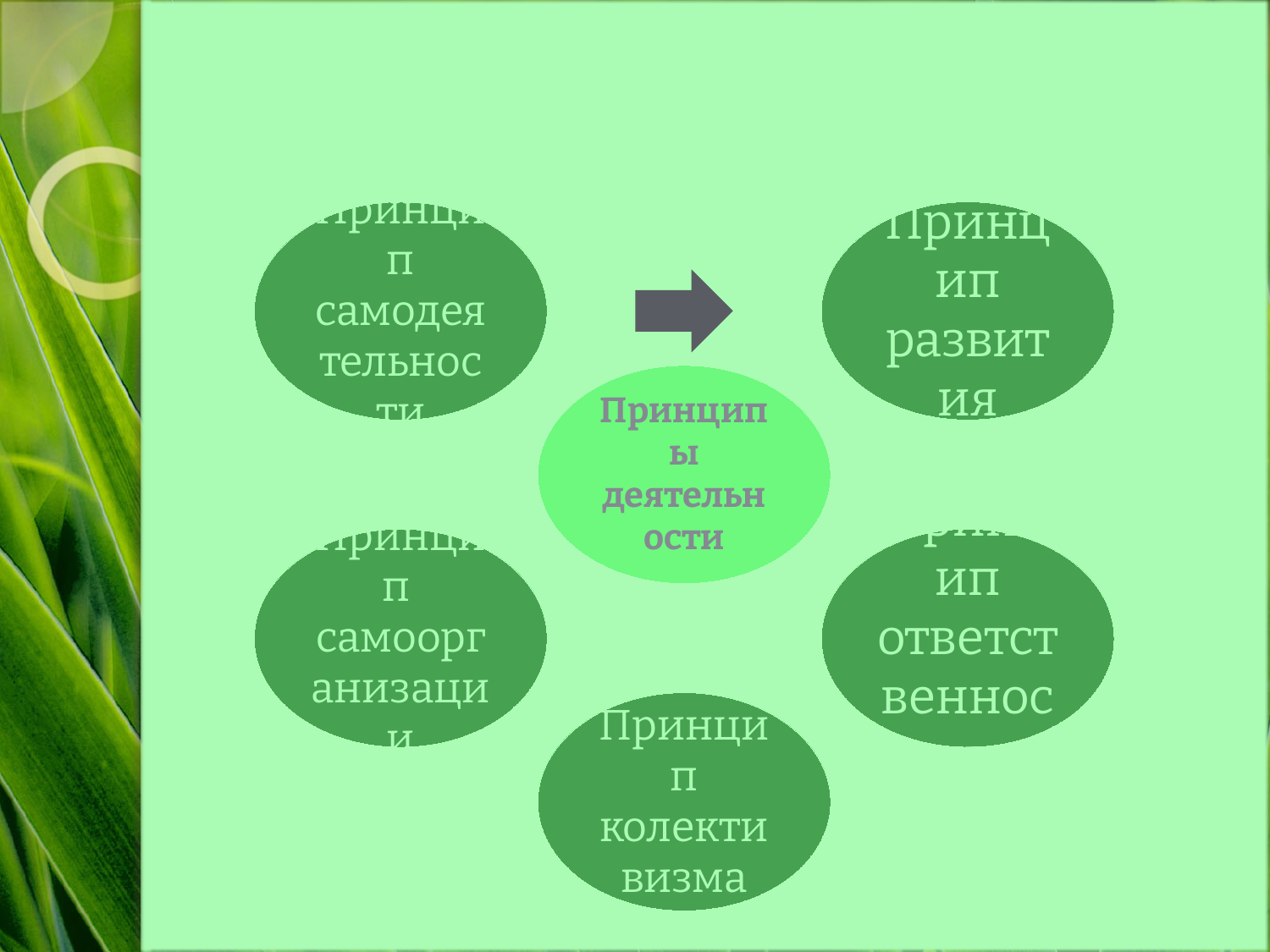

Принципы деятельности
Принцип развития
Принцип колективизма
Принцип  самоорганизации
Принцип самодеятельности
Принцип ответственности